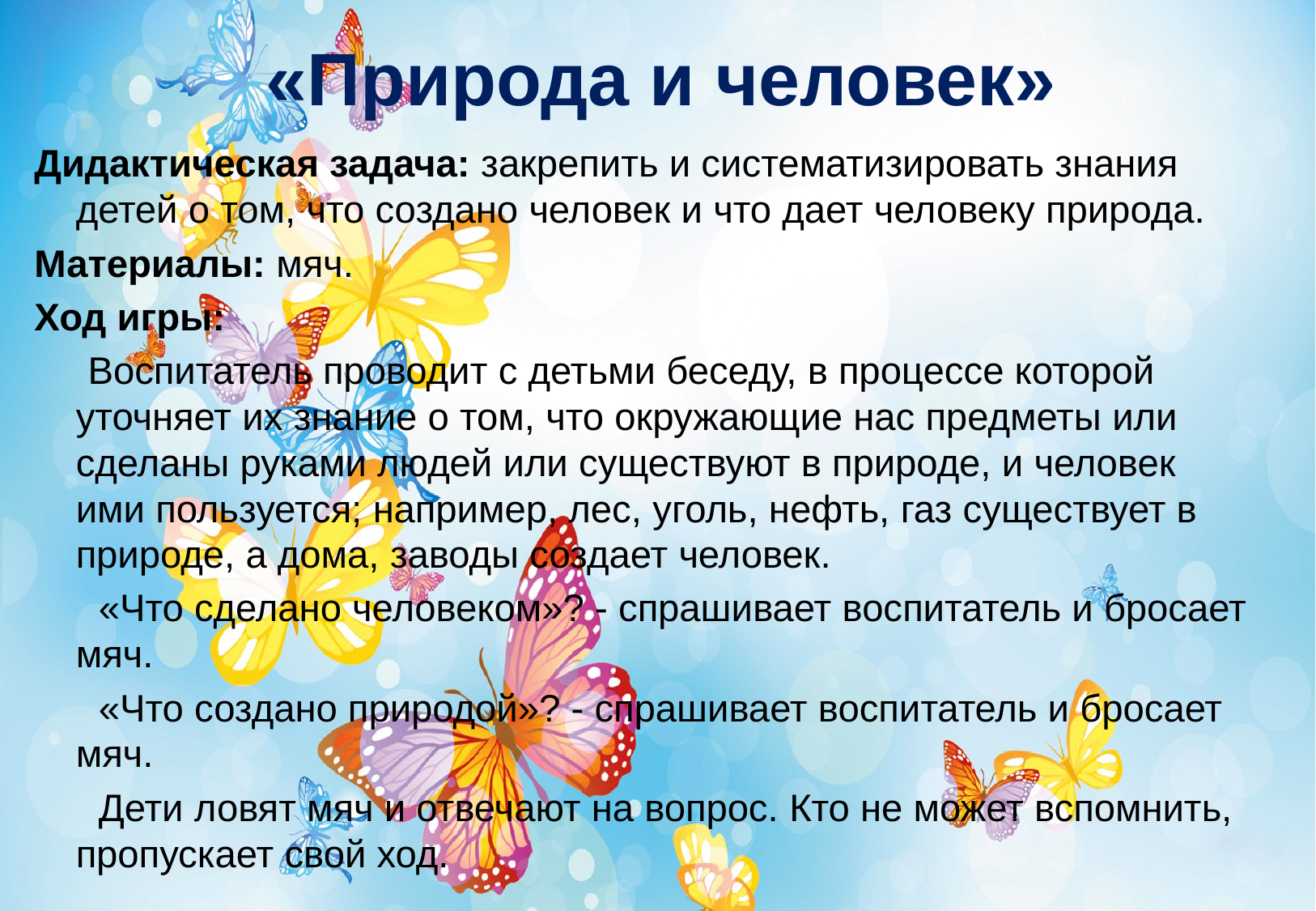

# «Природа и человек»
Дидактическая задача: закрепить и систематизировать знания детей о том, что создано человек и что дает человеку природа.
Материалы: мяч.
Ход игры:
     Воспитатель проводит с детьми беседу, в процессе которой уточняет их знание о том, что окружающие нас предметы или сделаны руками людей или существуют в природе, и человек ими пользуется; например, лес, уголь, нефть, газ существует в природе, а дома, заводы создает человек.
      «Что сделано человеком»? - спрашивает воспитатель и бросает мяч.
      «Что создано природой»? - спрашивает воспитатель и бросает мяч.
      Дети ловят мяч и отвечают на вопрос. Кто не может вспомнить, пропускает свой ход.